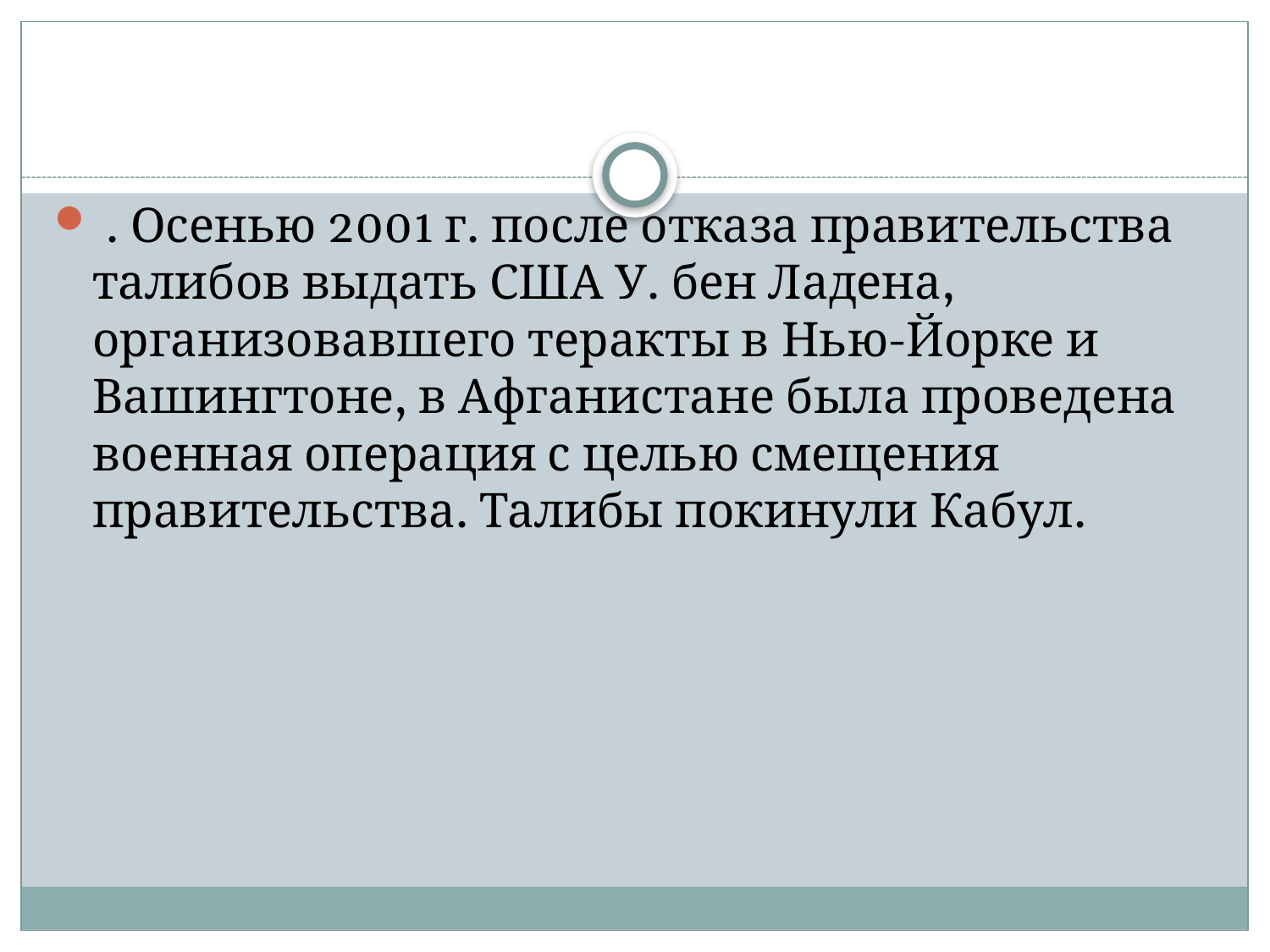

#
 . Осенью 2001 г. после отказа правительства  талибов выдать США У. бен Ладена, организовавшего теракты в Нью-Йорке и Вашингтоне, в Афганистане была проведена военная операция с целью смещения правительства. Талибы покинули Кабул.